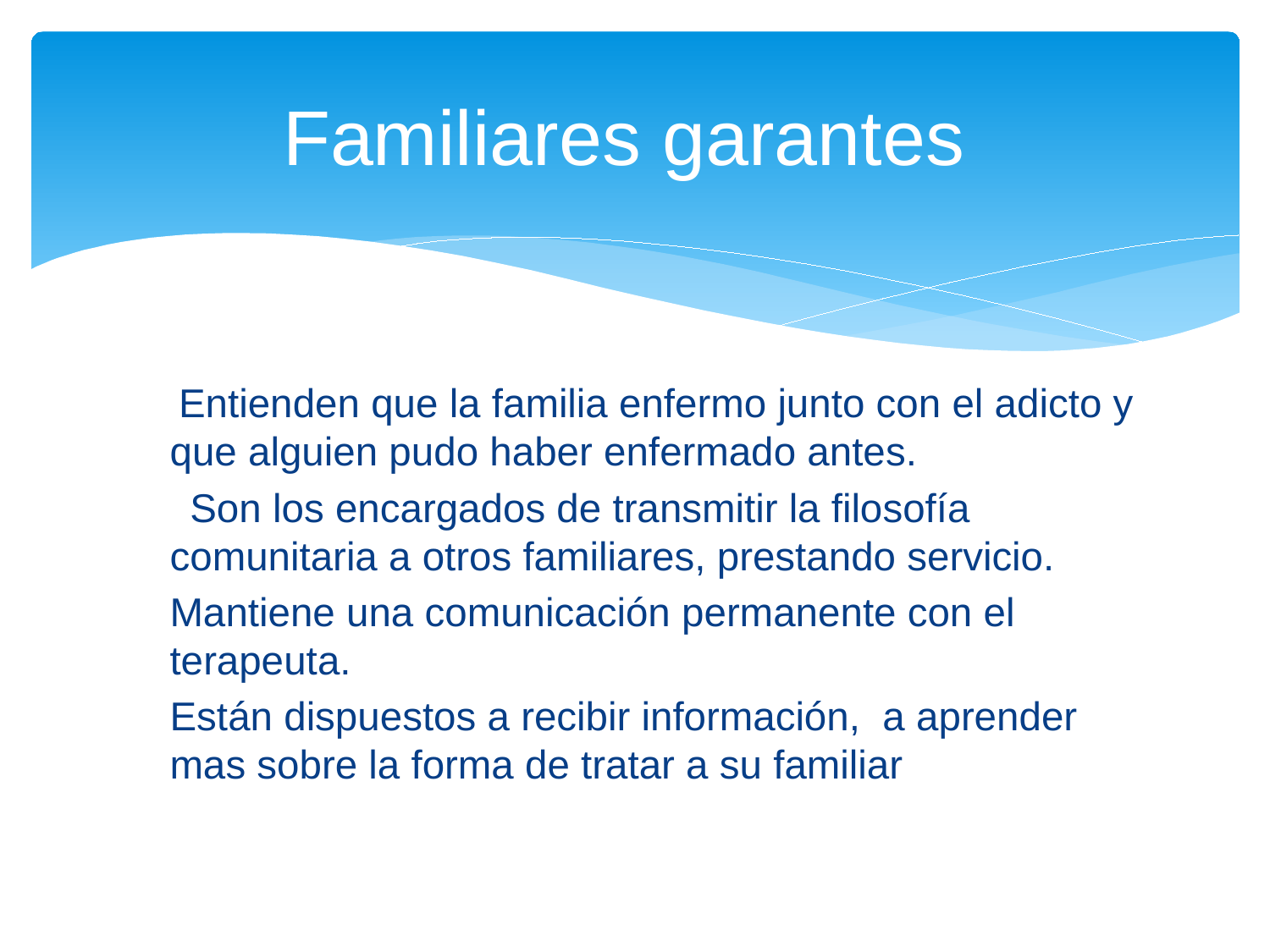

# Familiares garantes
    Entienden que la familia enfermo junto con el adicto y que alguien pudo haber enfermado antes.
     Son los encargados de transmitir la filosofía comunitaria a otros familiares, prestando servicio.
	Mantiene una comunicación permanente con el terapeuta.
	Están dispuestos a recibir información,  a aprender mas sobre la forma de tratar a su familiar